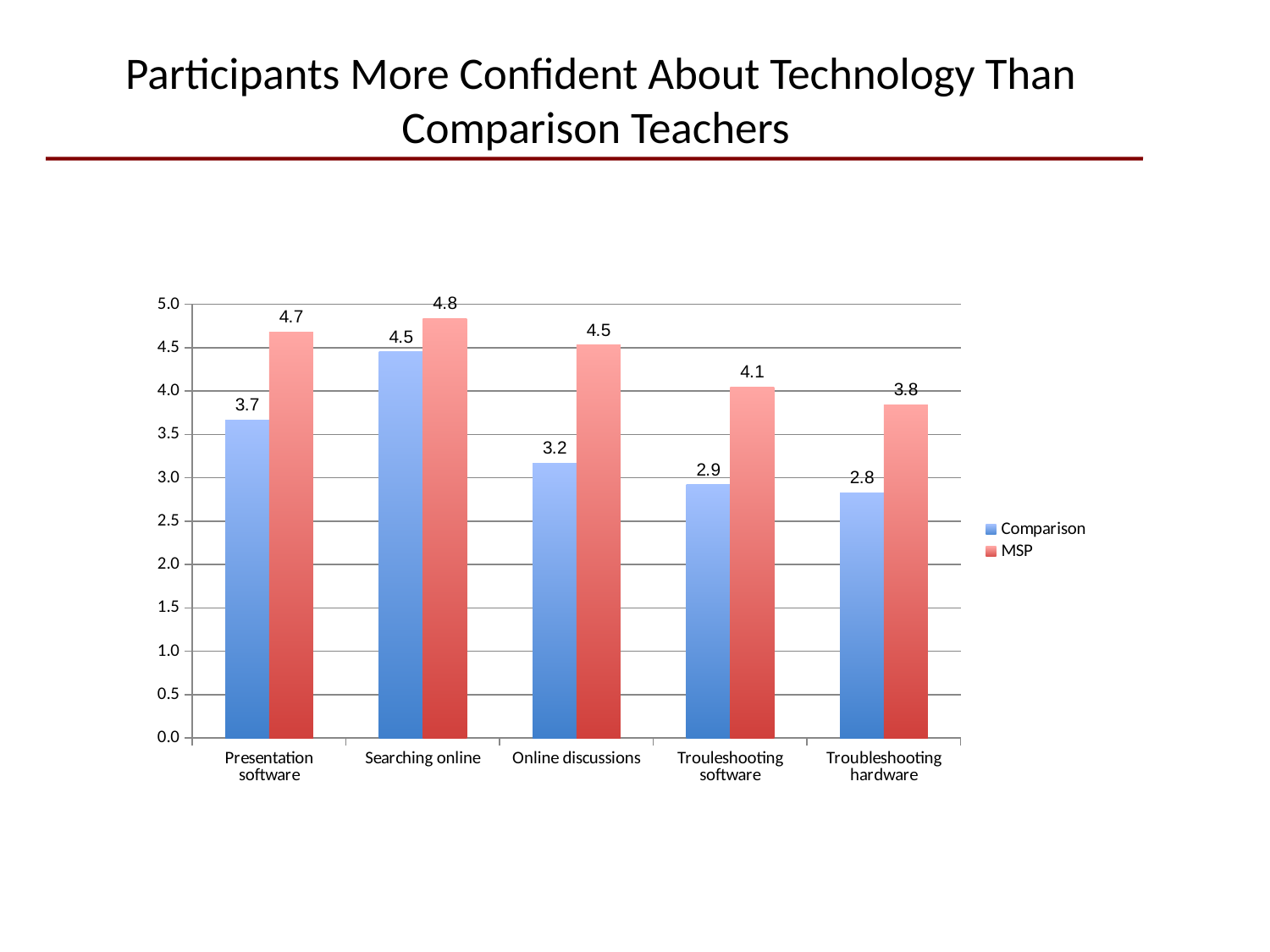

Participants More Confident About Technology Than Comparison Teachers

### Chart

| Category | Comparison | MSP |
|---|---|---|
| Presentation software | 3.67 | 4.68 |
| Searching online | 4.45 | 4.84 |
| Online discussions | 3.17 | 4.53 |
| Trouleshooting software | 2.92 | 4.05 |
| Troubleshooting hardware | 2.83 | 3.84 |